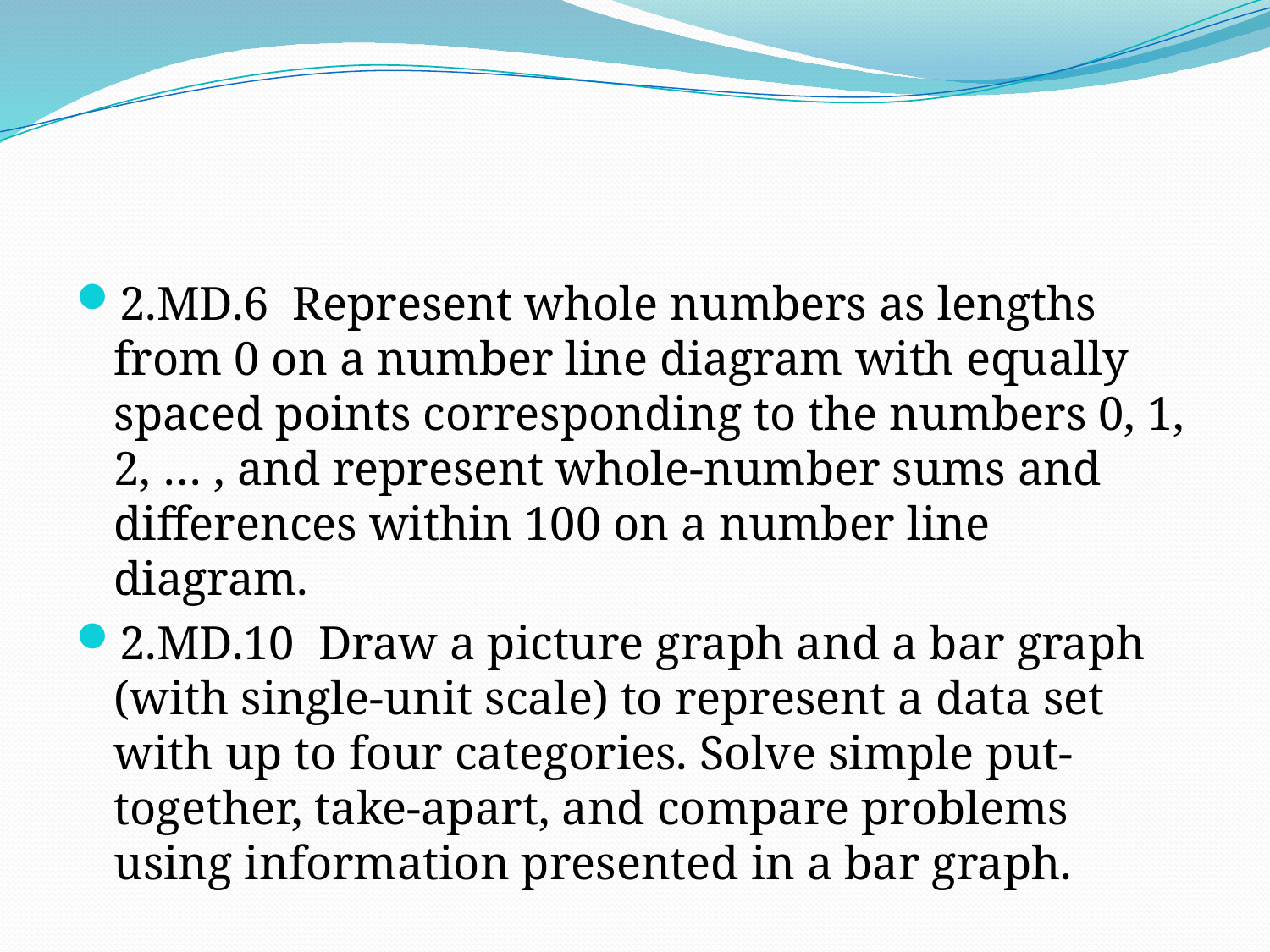

#
2.MD.6  Represent whole numbers as lengths from 0 on a number line diagram with equally spaced points corresponding to the numbers 0, 1, 2, … , and represent whole-number sums and differences within 100 on a number line diagram.
2.MD.10  Draw a picture graph and a bar graph (with single-unit scale) to represent a data set with up to four categories. Solve simple put-together, take-apart, and compare problems using information presented in a bar graph.